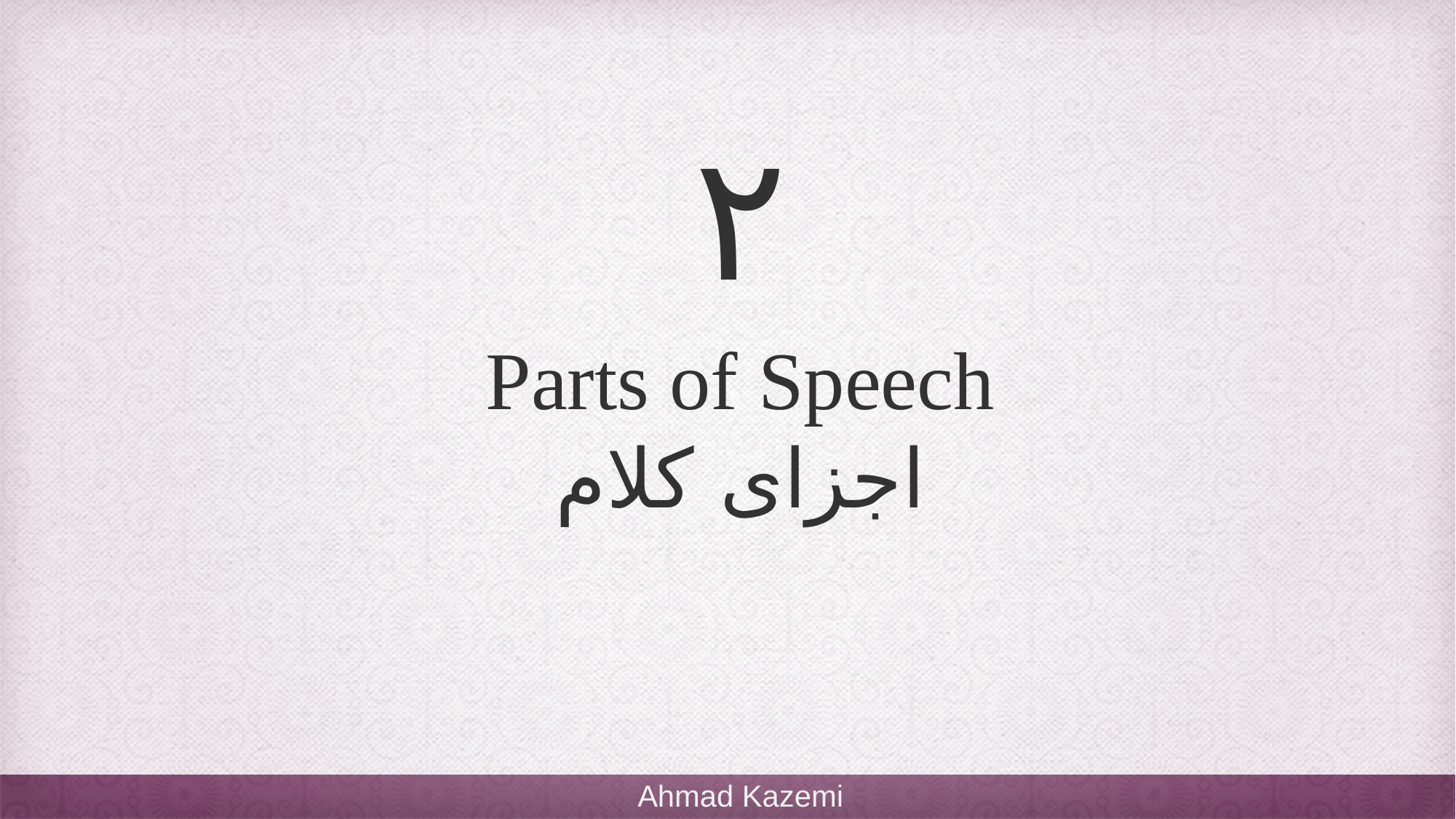

۲
Parts of Speech
اجزای کلام
Ahmad Kazemi